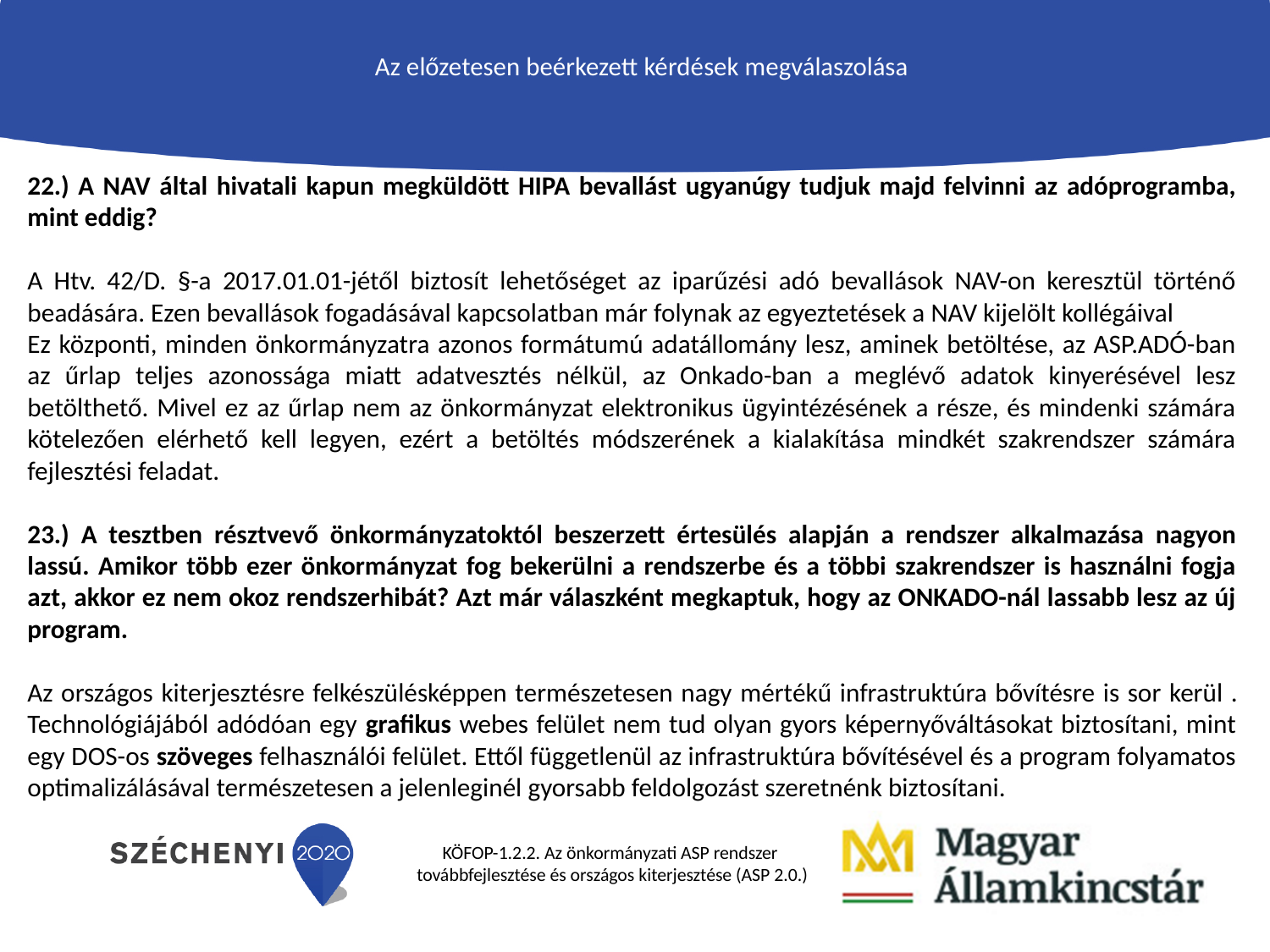

# Az előzetesen beérkezett kérdések megválaszolása
22.) A NAV által hivatali kapun megküldött HIPA bevallást ugyanúgy tudjuk majd felvinni az adóprogramba, mint eddig?

A Htv. 42/D. §-a 2017.01.01-jétől biztosít lehetőséget az iparűzési adó bevallások NAV-on keresztül történő beadására. Ezen bevallások fogadásával kapcsolatban már folynak az egyeztetések a NAV kijelölt kollégáival
Ez központi, minden önkormányzatra azonos formátumú adatállomány lesz, aminek betöltése, az ASP.ADÓ-ban az űrlap teljes azonossága miatt adatvesztés nélkül, az Onkado-ban a meglévő adatok kinyerésével lesz betölthető. Mivel ez az űrlap nem az önkormányzat elektronikus ügyintézésének a része, és mindenki számára kötelezően elérhető kell legyen, ezért a betöltés módszerének a kialakítása mindkét szakrendszer számára fejlesztési feladat.

23.) A tesztben résztvevő önkormányzatoktól beszerzett értesülés alapján a rendszer alkalmazása nagyon lassú. Amikor több ezer önkormányzat fog bekerülni a rendszerbe és a többi szakrendszer is használni fogja azt, akkor ez nem okoz rendszerhibát? Azt már válaszként megkaptuk, hogy az ONKADO-nál lassabb lesz az új program.

Az országos kiterjesztésre felkészülésképpen természetesen nagy mértékű infrastruktúra bővítésre is sor kerül . Technológiájából adódóan egy grafikus webes felület nem tud olyan gyors képernyőváltásokat biztosítani, mint egy DOS-os szöveges felhasználói felület. Ettől függetlenül az infrastruktúra bővítésével és a program folyamatos optimalizálásával természetesen a jelenleginél gyorsabb feldolgozást szeretnénk biztosítani.